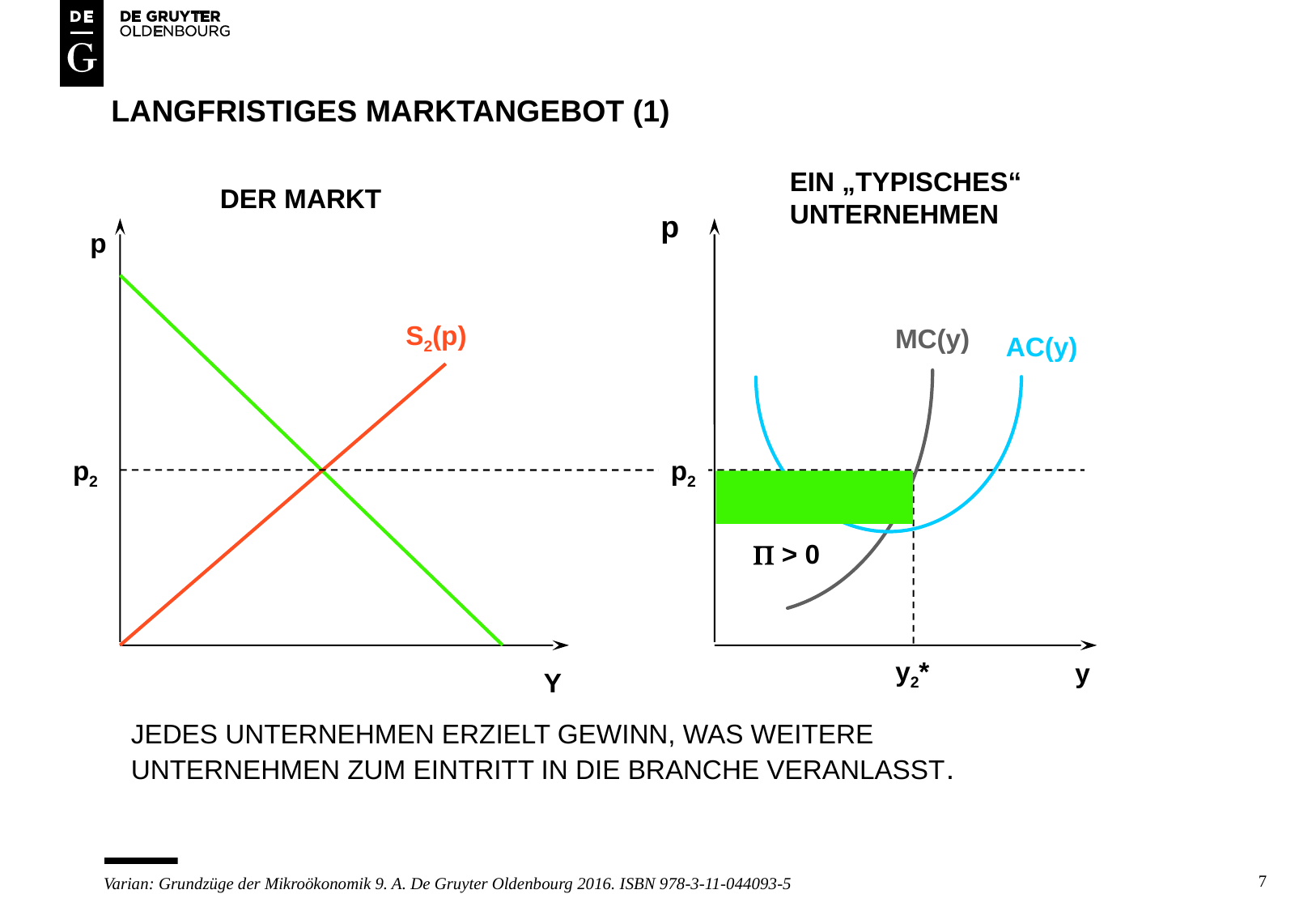

# LANGFRISTIGES MARKTANGEBOT (1)

EIN „TYPISCHES“
UNTERNEHMEN
DER MARKT
p

p

S2(p)
MC(y)
AC(y)

p2
p2

Π > 0

y2*
y
Y
JEDES UNTERNEHMEN ERZIELT GEWINN, WAS WEITERE
UNTERNEHMEN ZUM EINTRITT IN DIE BRANCHE VERANLASST.
7
Varian: Grundzüge der Mikroökonomik 9. A. De Gruyter Oldenbourg 2016. ISBN 978-3-11-044093-5